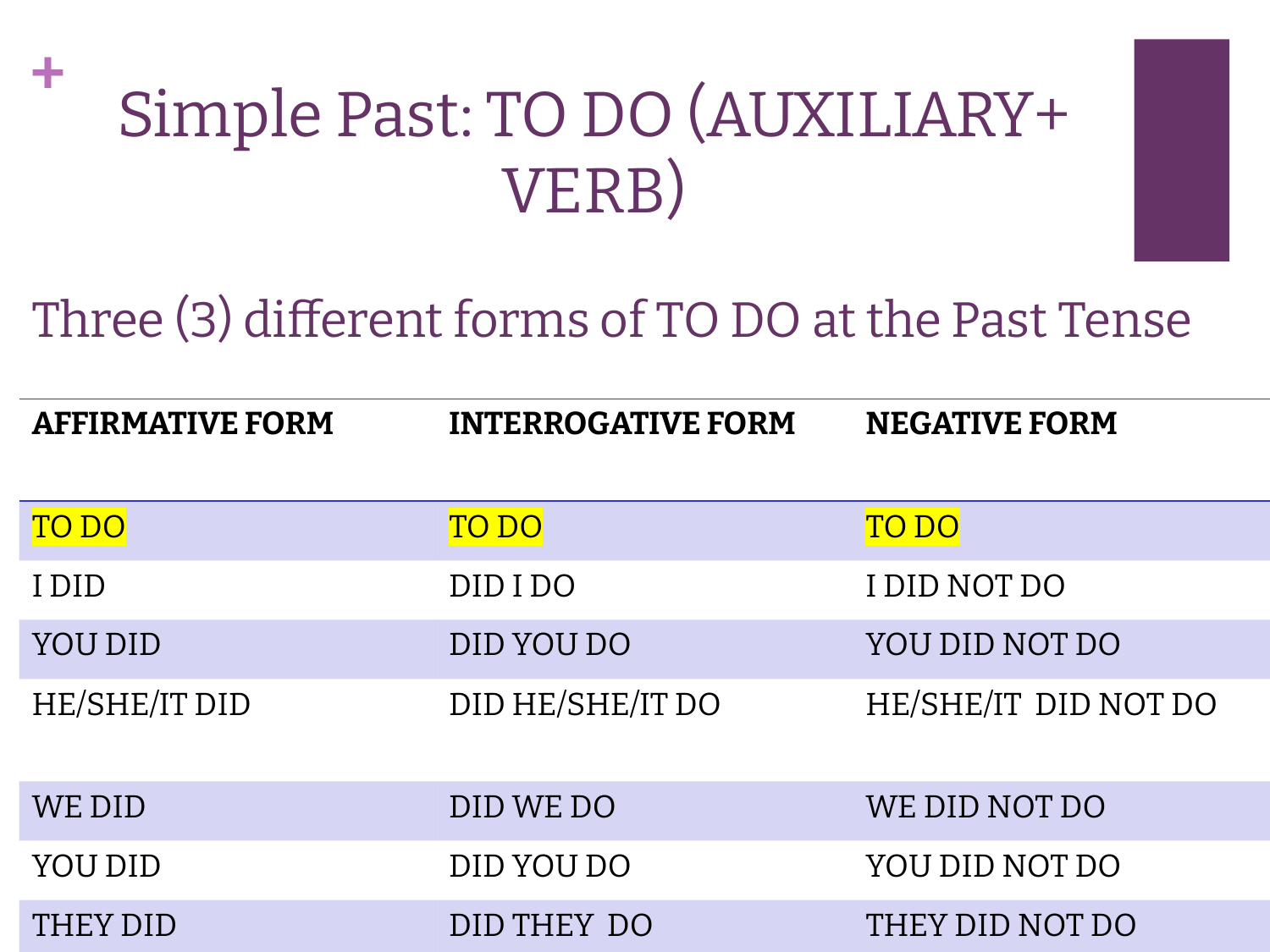

Simple Past: TO DO (AUXILIARY+ VERB)
Three (3) different forms of TO DO at the Past Tense
| AFFIRMATIVE FORM | INTERROGATIVE FORM | NEGATIVE FORM |
| --- | --- | --- |
| TO DO | TO DO | TO DO |
| I DID | DID I DO | I DID NOT DO |
| YOU DID | DID YOU DO | YOU DID NOT DO |
| HE/SHE/IT DID | DID HE/SHE/IT DO | HE/SHE/IT DID NOT DO |
| WE DID | DID WE DO | WE DID NOT DO |
| YOU DID | DID YOU DO | YOU DID NOT DO |
| THEY DID | DID THEY DO | THEY DID NOT DO |